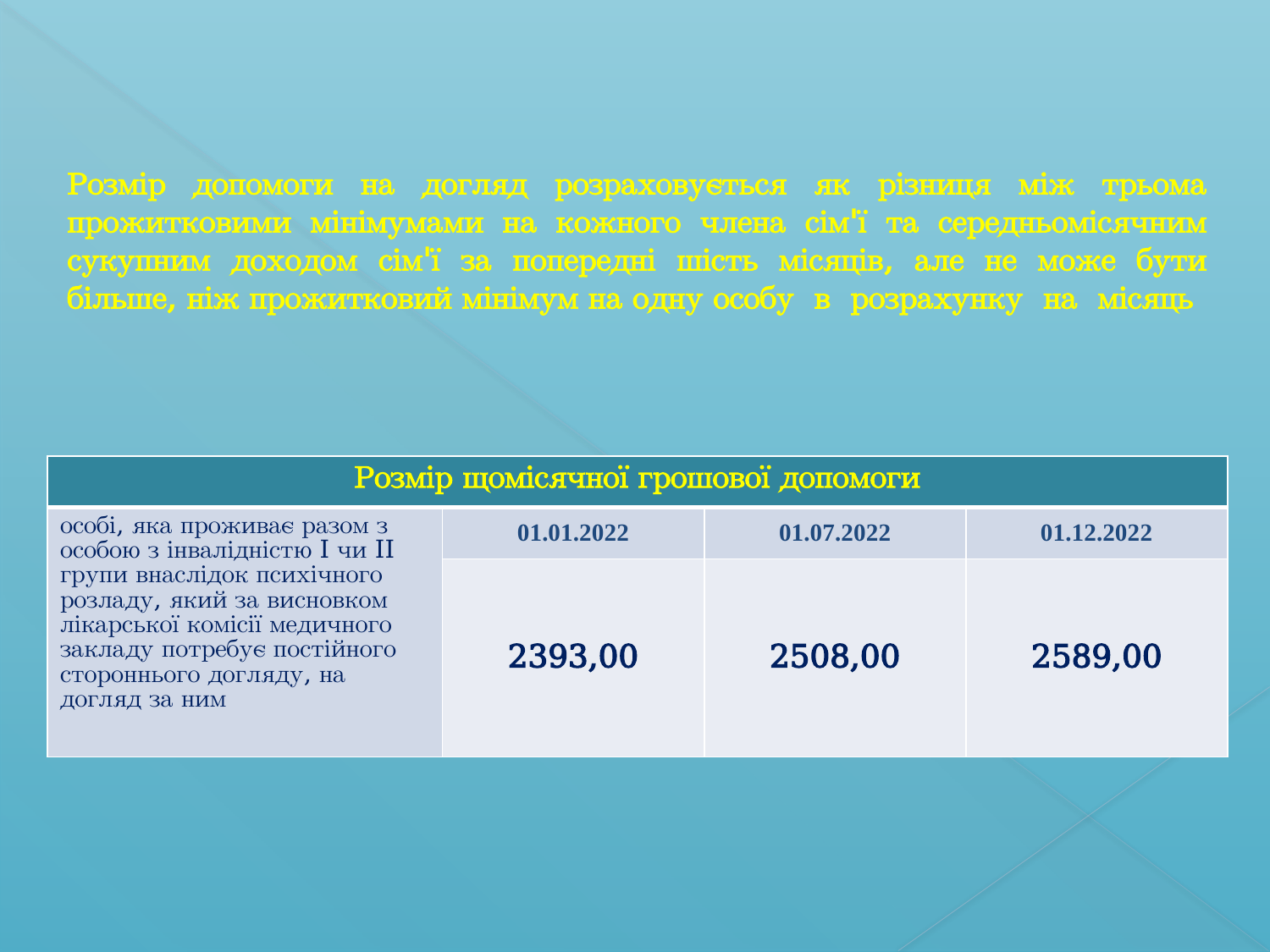

Розмір допомоги на догляд розраховується як різниця між трьома прожитковими мінімумами на кожного члена сім'ї та середньомісячним сукупним доходом сім'ї за попередні шість місяців, але не може бути більше, ніж прожитковий мінімум на одну особу  в  розрахунку  на  місяць
| Розмір щомісячної грошової допомоги |  |  |  |
| --- | --- | --- | --- |
| особі, яка проживає разом з особою з інвалідністю I чи II групи внаслідок психічного розладу, який за висновком лікарської комісії медичного закладу потребує постійного стороннього догляду, на догляд за ним | 01.01.2022 | 01.07.2022 | 01.12.2022 |
|  | 2393,00 | 2508,00 | 2589,00 |